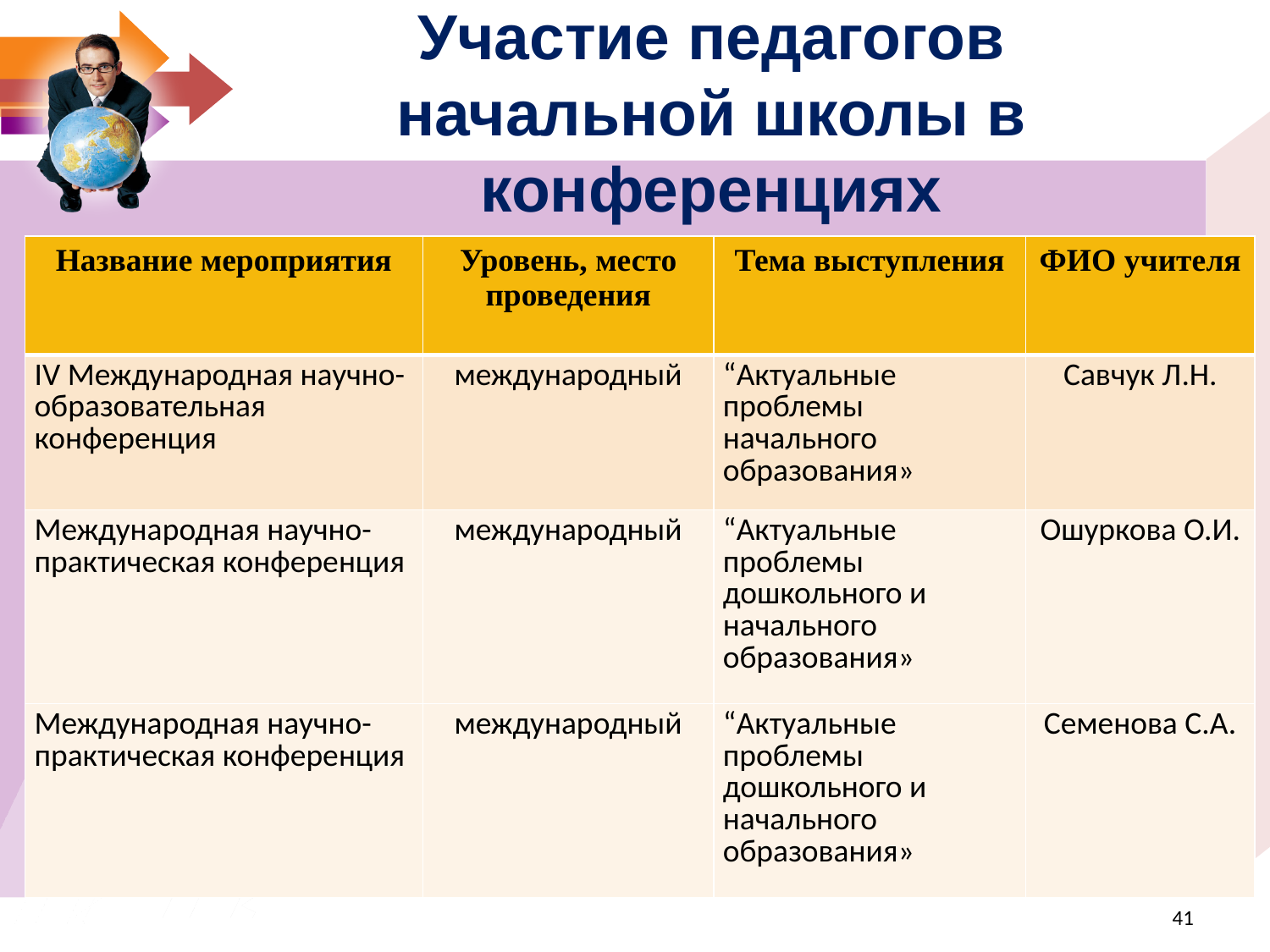

Участие педагогов начальной школы в конференциях
| Название мероприятия | Уровень, место проведения | Тема выступления | ФИО учителя |
| --- | --- | --- | --- |
| IV Международная научно-образовательная конференция | международный | “Актуальные проблемы начального образования» | Савчук Л.Н. |
| Международная научно-практическая конференция | международный | “Актуальные проблемы дошкольного и начального образования» | Ошуркова О.И. |
| Международная научно-практическая конференция | международный | “Актуальные проблемы дошкольного и начального образования» | Семенова С.А. |
41